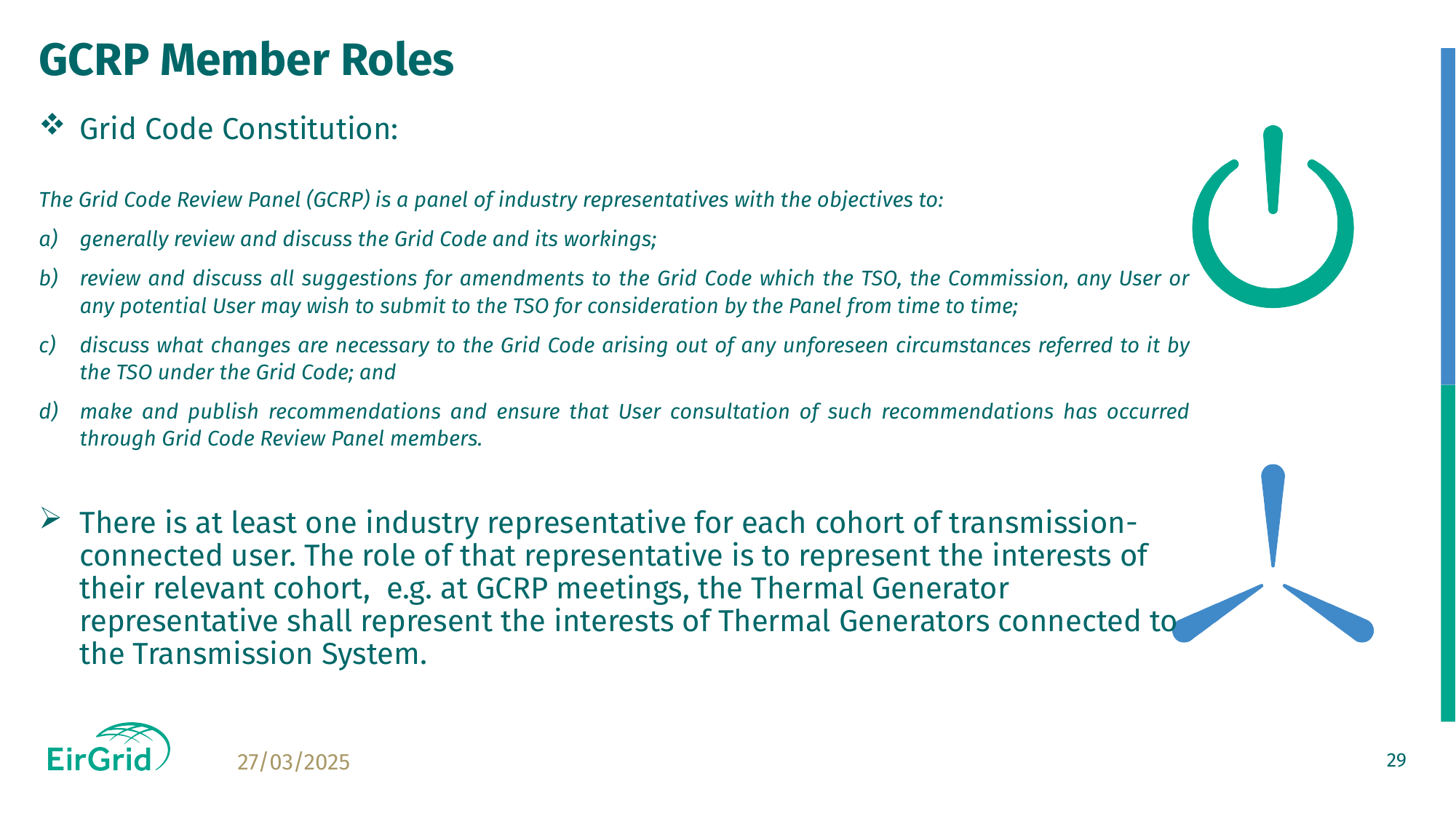

# GCRP Member Roles
Grid Code Constitution:

The Grid Code Review Panel (GCRP) is a panel of industry representatives with the objectives to:
generally review and discuss the Grid Code and its workings;
review and discuss all suggestions for amendments to the Grid Code which the TSO, the Commission, any User or any potential User may wish to submit to the TSO for consideration by the Panel from time to time;
discuss what changes are necessary to the Grid Code arising out of any unforeseen circumstances referred to it by the TSO under the Grid Code; and
make and publish recommendations and ensure that User consultation of such recommendations has occurred through Grid Code Review Panel members.

There is at least one industry representative for each cohort of transmission-connected user. The role of that representative is to represent the interests of their relevant cohort,  e.g. at GCRP meetings, the Thermal Generator representative shall represent the interests of Thermal Generators connected to the Transmission System.

29
27/03/2025